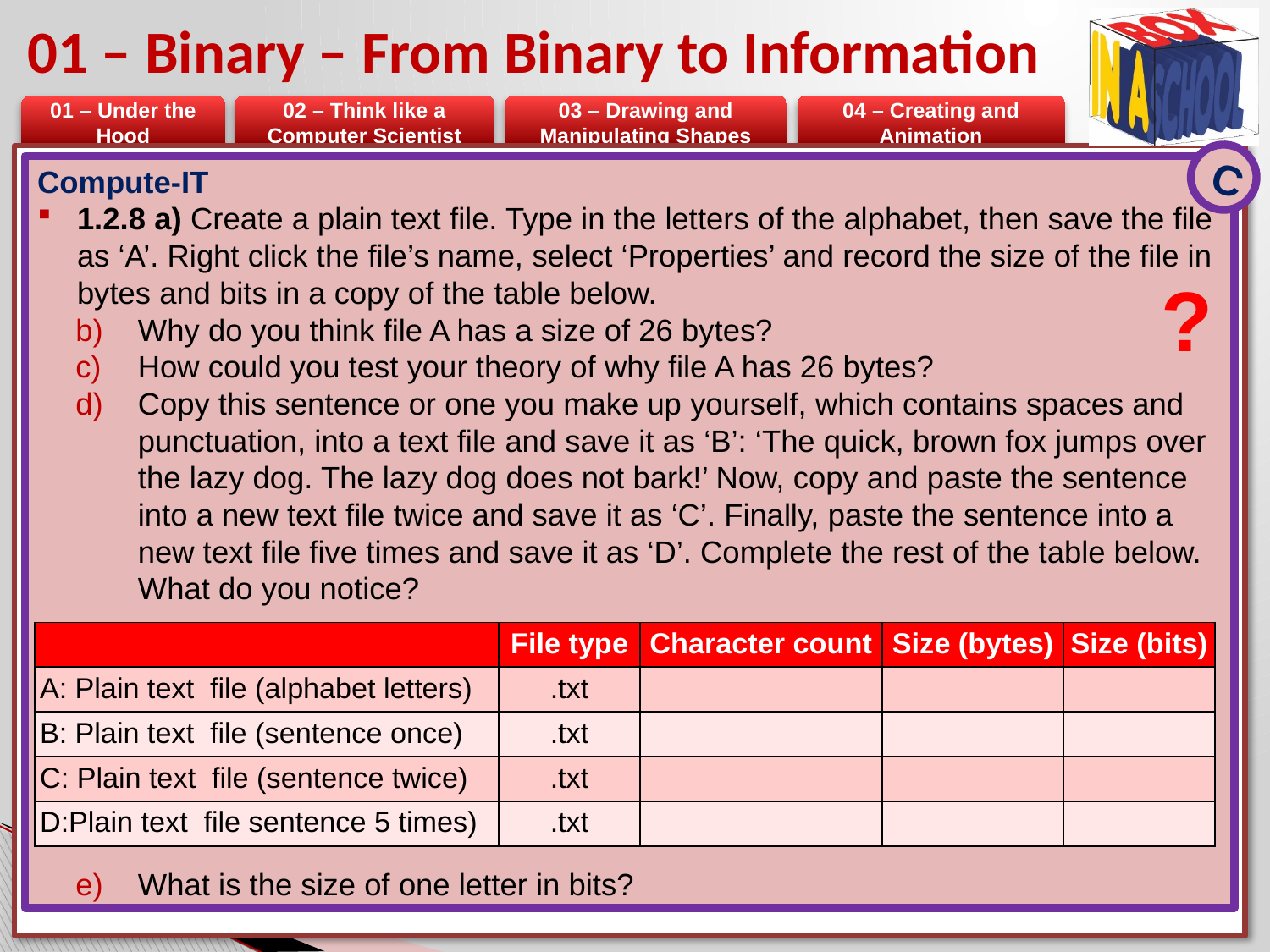

# 01 – Binary – From Binary to Information
C
Compute-IT
1.2.8 a) Create a plain text file. Type in the letters of the alphabet, then save the file as ‘A’. Right click the file’s name, select ‘Properties’ and record the size of the file in bytes and bits in a copy of the table below.
Why do you think file A has a size of 26 bytes?
How could you test your theory of why file A has 26 bytes?
Copy this sentence or one you make up yourself, which contains spaces and punctuation, into a text file and save it as ‘B’: ‘The quick, brown fox jumps over the lazy dog. The lazy dog does not bark!’ Now, copy and paste the sentence into a new text file twice and save it as ‘C’. Finally, paste the sentence into a new text file five times and save it as ‘D’. Complete the rest of the table below. What do you notice?
What is the size of one letter in bits?
?
|  | File type | Character count | Size (bytes) | Size (bits) |
| --- | --- | --- | --- | --- |
| A: Plain text file (alphabet letters) | .txt |  |  |  |
| B: Plain text file (sentence once) | .txt |  |  |  |
| C: Plain text file (sentence twice) | .txt |  |  |  |
| D:Plain text file sentence 5 times) | .txt |  |  |  |